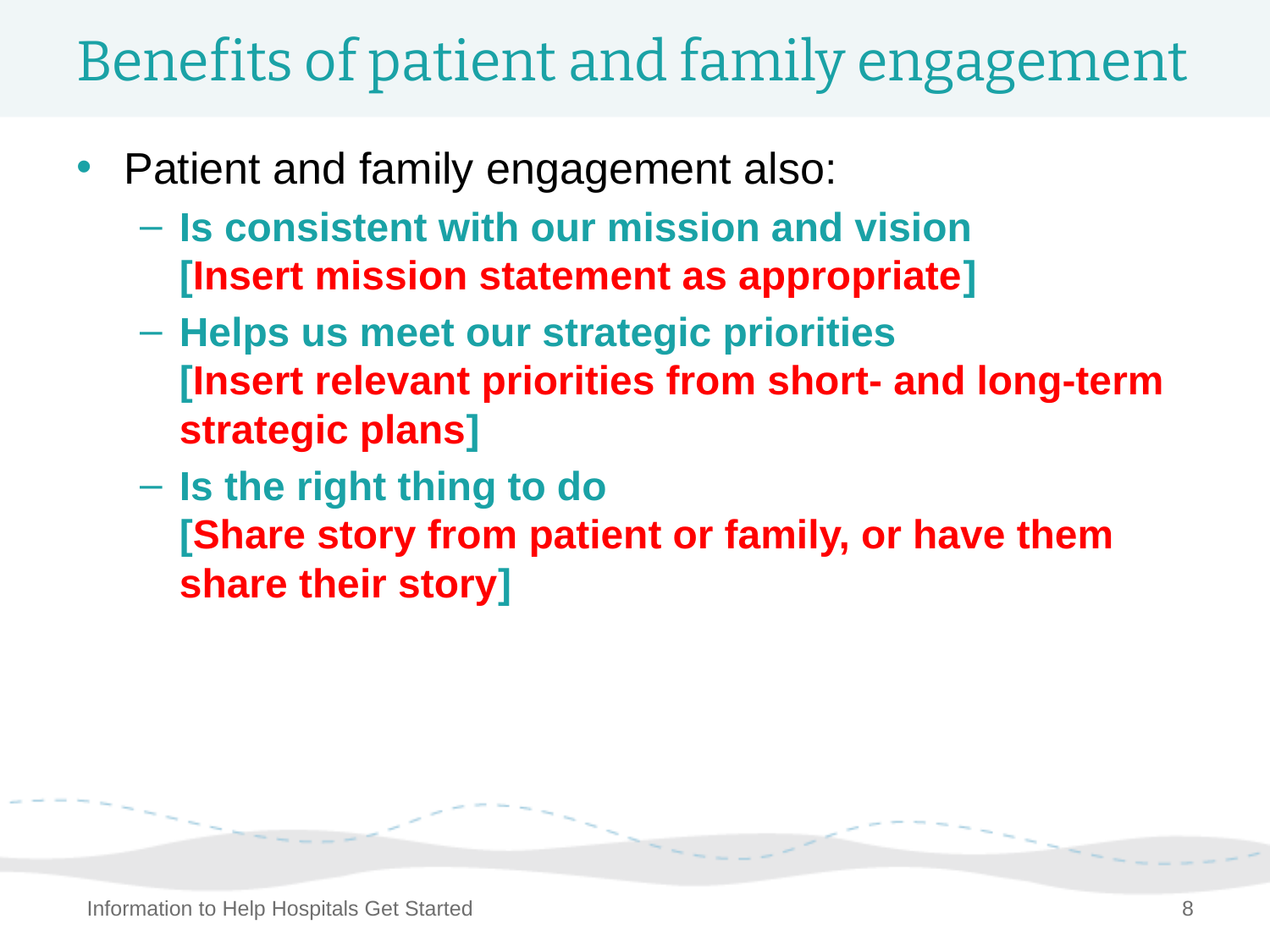

# Benefits of patient and family engagement
Patient and family engagement also:
Is consistent with our mission and vision
[Insert mission statement as appropriate]
Helps us meet our strategic priorities
[Insert relevant priorities from short- and long-term strategic plans]
Is the right thing to do
[Share story from patient or family, or have them share their story]
Information to Help Hospitals Get Started
8